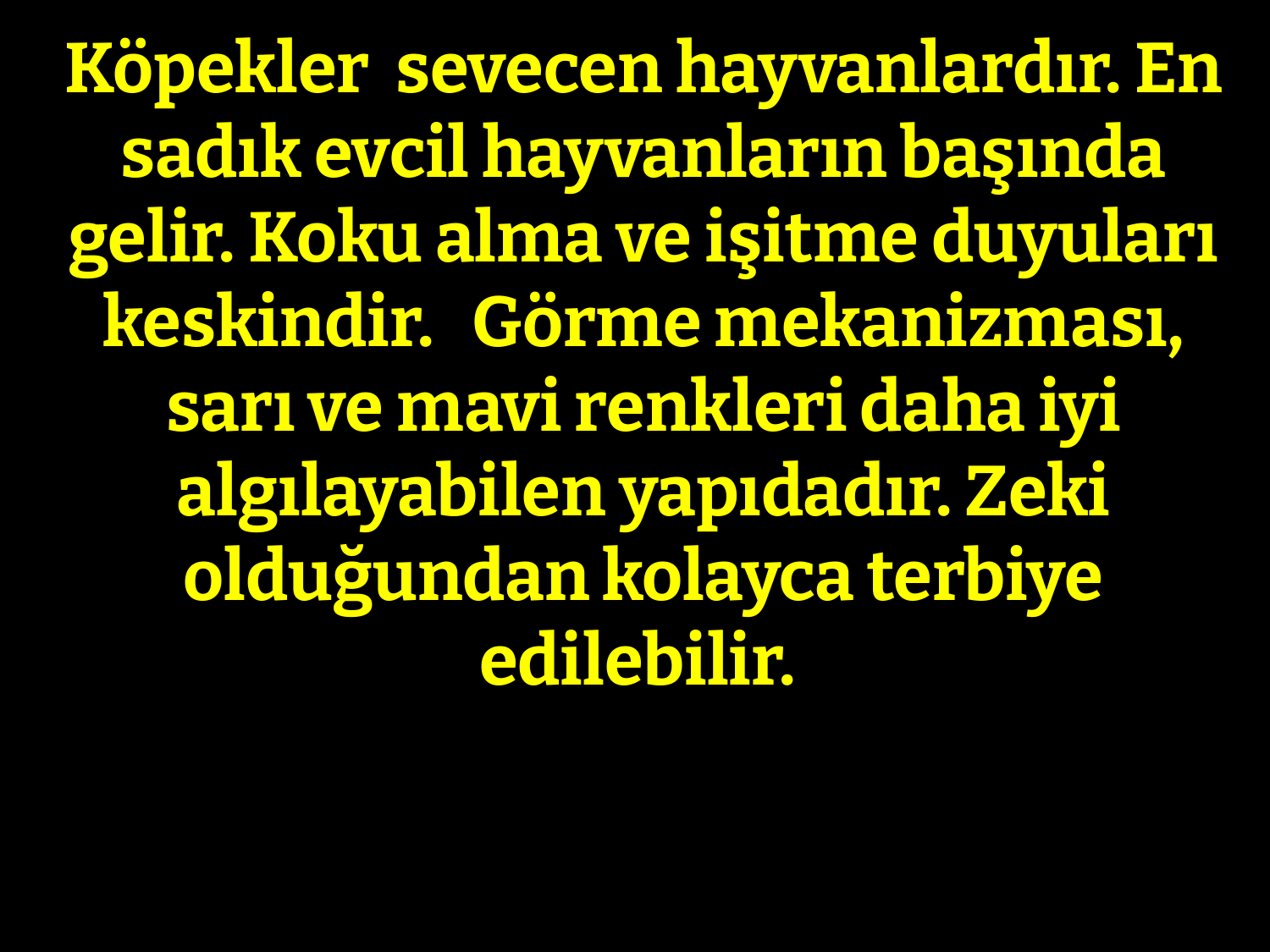

Köpekler  sevecen hayvanlardır. En sadık evcil hayvanların başında gelir. Koku alma ve işitme duyuları keskindir.   Görme mekanizması, sarı ve mavi renkleri daha iyi algılayabilen yapıdadır. Zeki olduğundan kolayca terbiye edilebilir.
#